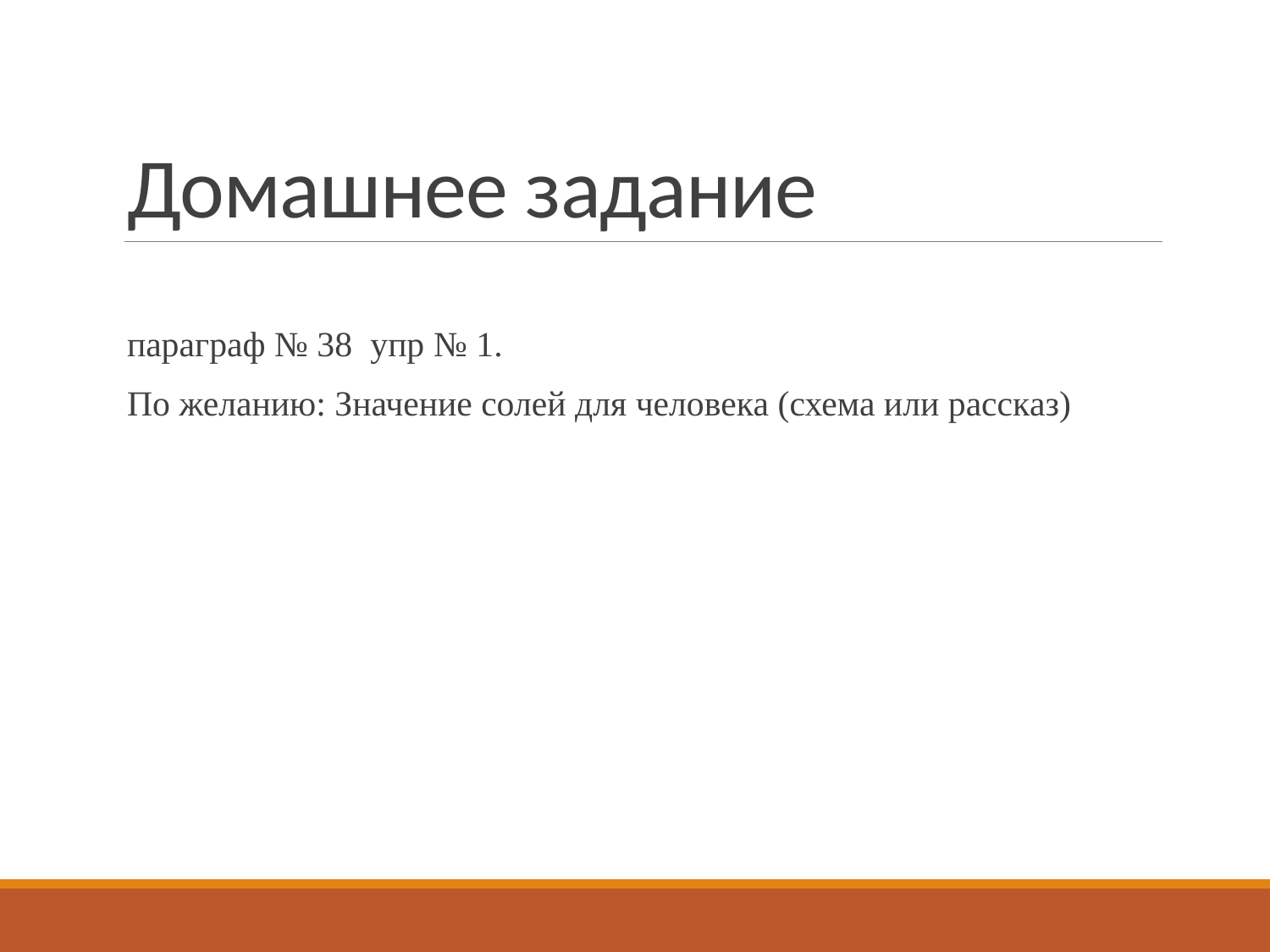

# Домашнее задание

параграф № 38  упр № 1.
По желанию: Значение солей для человека (схема или рассказ)